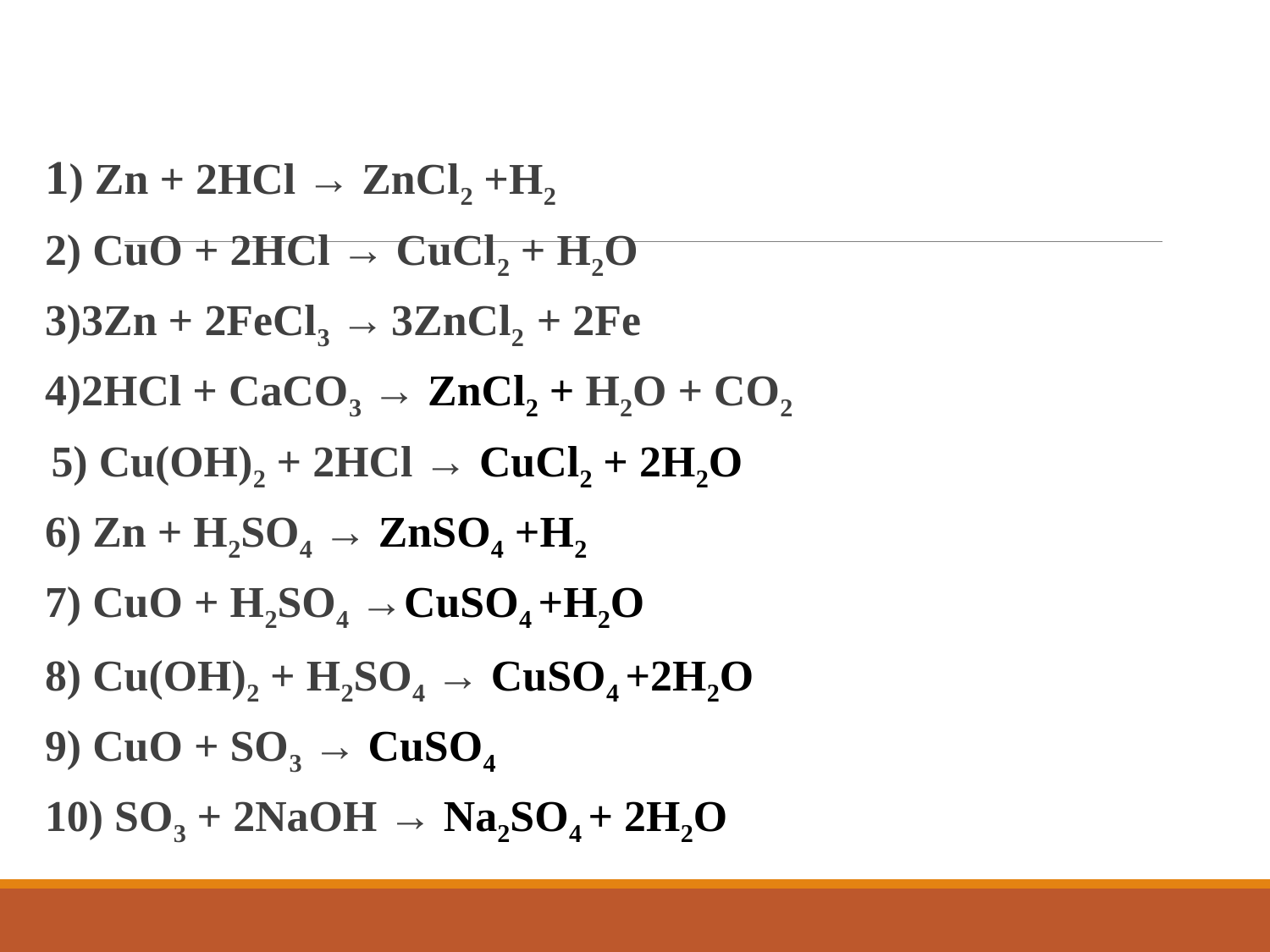

#

1) Zn + 2HCl → ZnCl2 +H2
2) CuO + 2HCl → CuCl2 + H2O
3)3Zn + 2FeCl3 → 3ZnCl2  + 2Fe
4)2HCl + CaCO3 → ZnCl2 + H2O + CO2
 5) Cu(OH)2 + 2HCl → CuCl2 + 2H2O
6) Zn + H2SO4 → ZnSO4 +H2
7) CuO + H2SO4 →CuSO4 +H2O
8) Cu(OH)2 + H2SO4 → CuSO4 +2H2O
9) CuO + SO3 → CuSO4
10) SO3 + 2NaOH → Na2SO4 + 2H2О